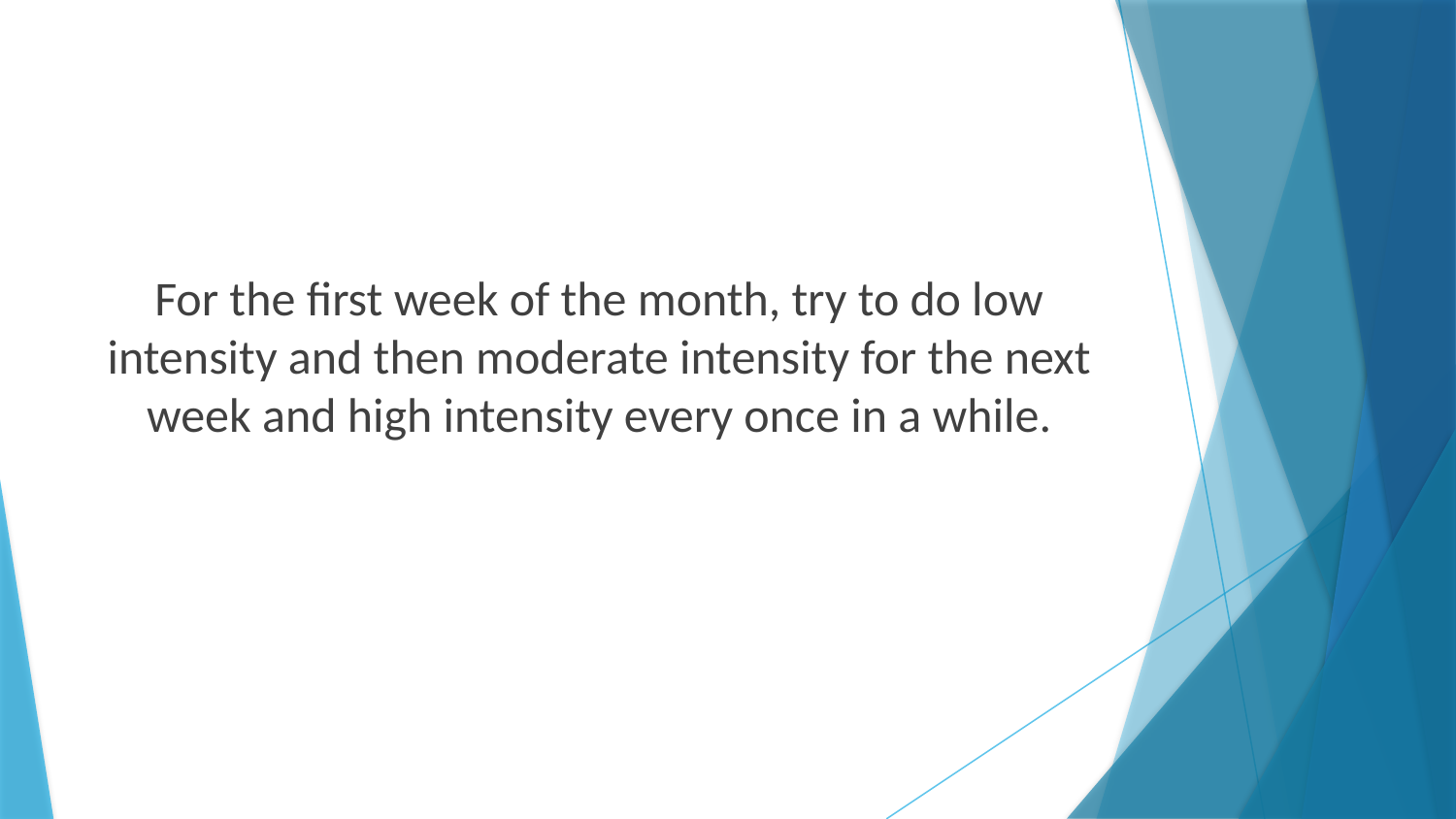

For the first week of the month, try to do low intensity and then moderate intensity for the next week and high intensity every once in a while.